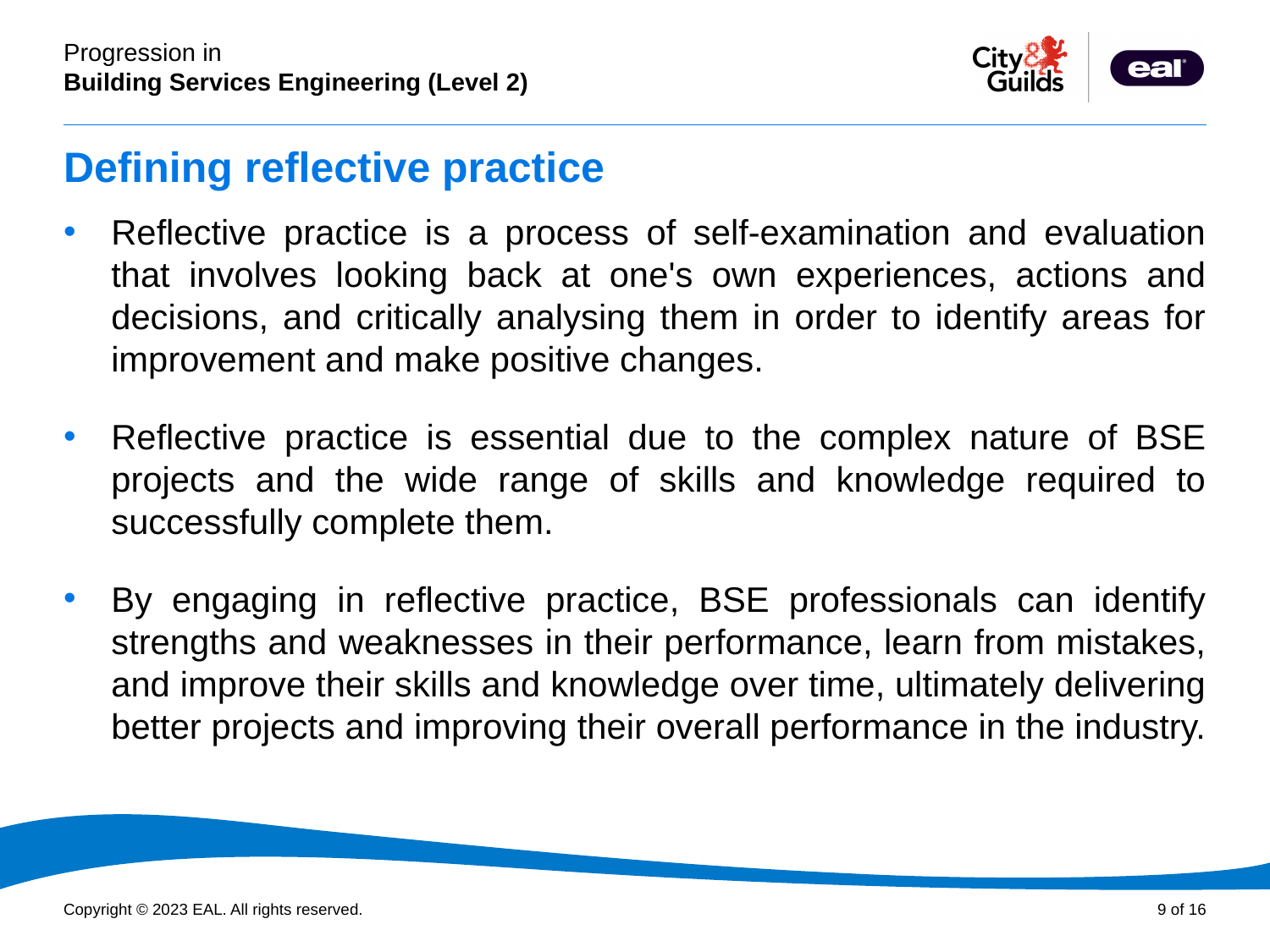

# Defining reflective practice
Reflective practice is a process of self-examination and evaluation that involves looking back at one's own experiences, actions and decisions, and critically analysing them in order to identify areas for improvement and make positive changes.
Reflective practice is essential due to the complex nature of BSE projects and the wide range of skills and knowledge required to successfully complete them.
By engaging in reflective practice, BSE professionals can identify strengths and weaknesses in their performance, learn from mistakes, and improve their skills and knowledge over time, ultimately delivering better projects and improving their overall performance in the industry.